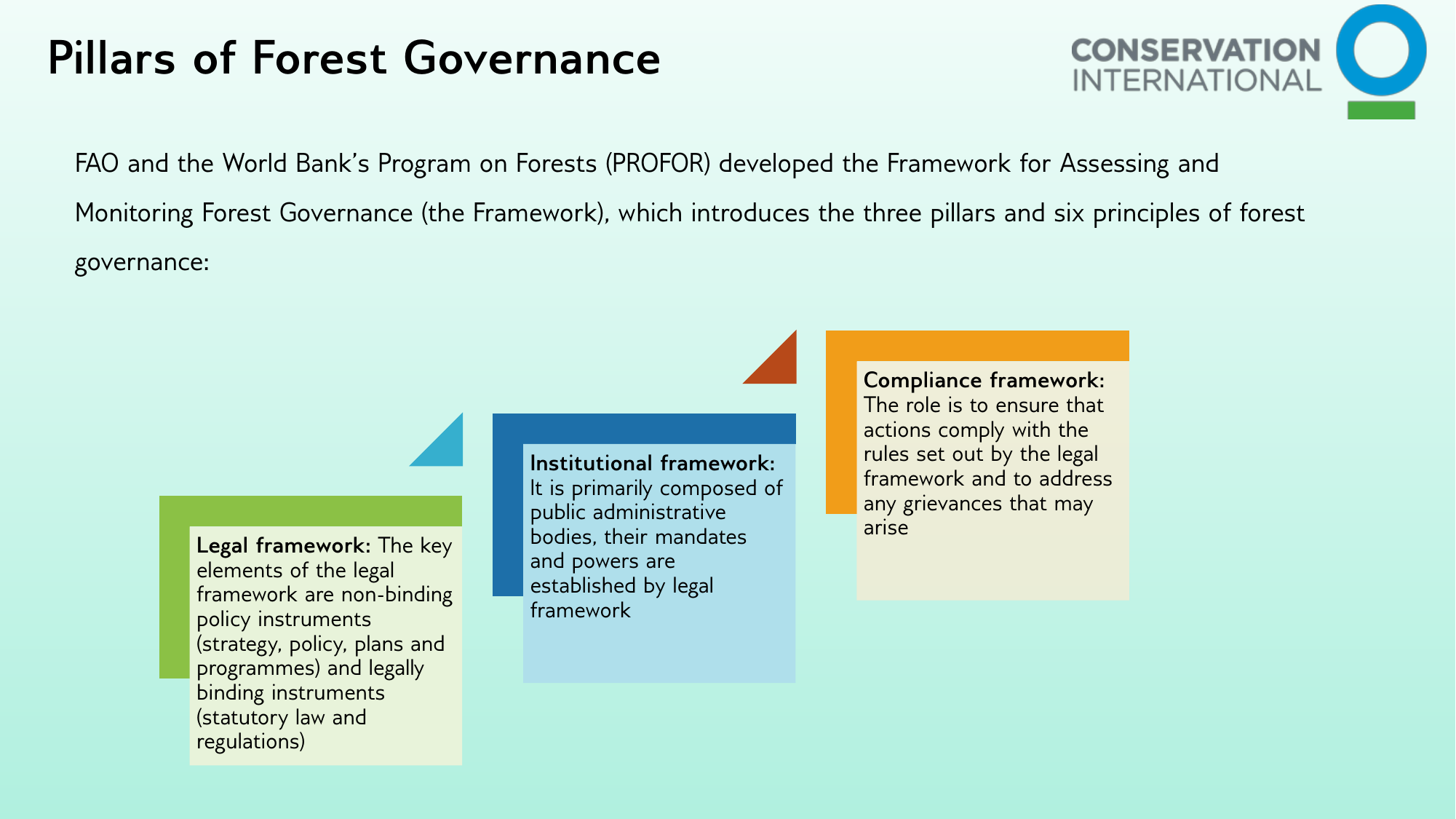

Pillars of Forest Governance
FAO and the World Bank’s Program on Forests (PROFOR) developed the Framework for Assessing and Monitoring Forest Governance (the Framework), which introduces the three pillars and six principles of forest governance:
Legal framework: The key elements of the legal framework are non-binding policy instruments (strategy, policy, plans and programmes) and legally binding instruments (statutory law and regulations)
Institutional framework: It is primarily composed of public administrative bodies, their mandates and powers are established by legal framework
Compliance framework: The role is to ensure that actions comply with the rules set out by the legal framework and to address any grievances that may arise